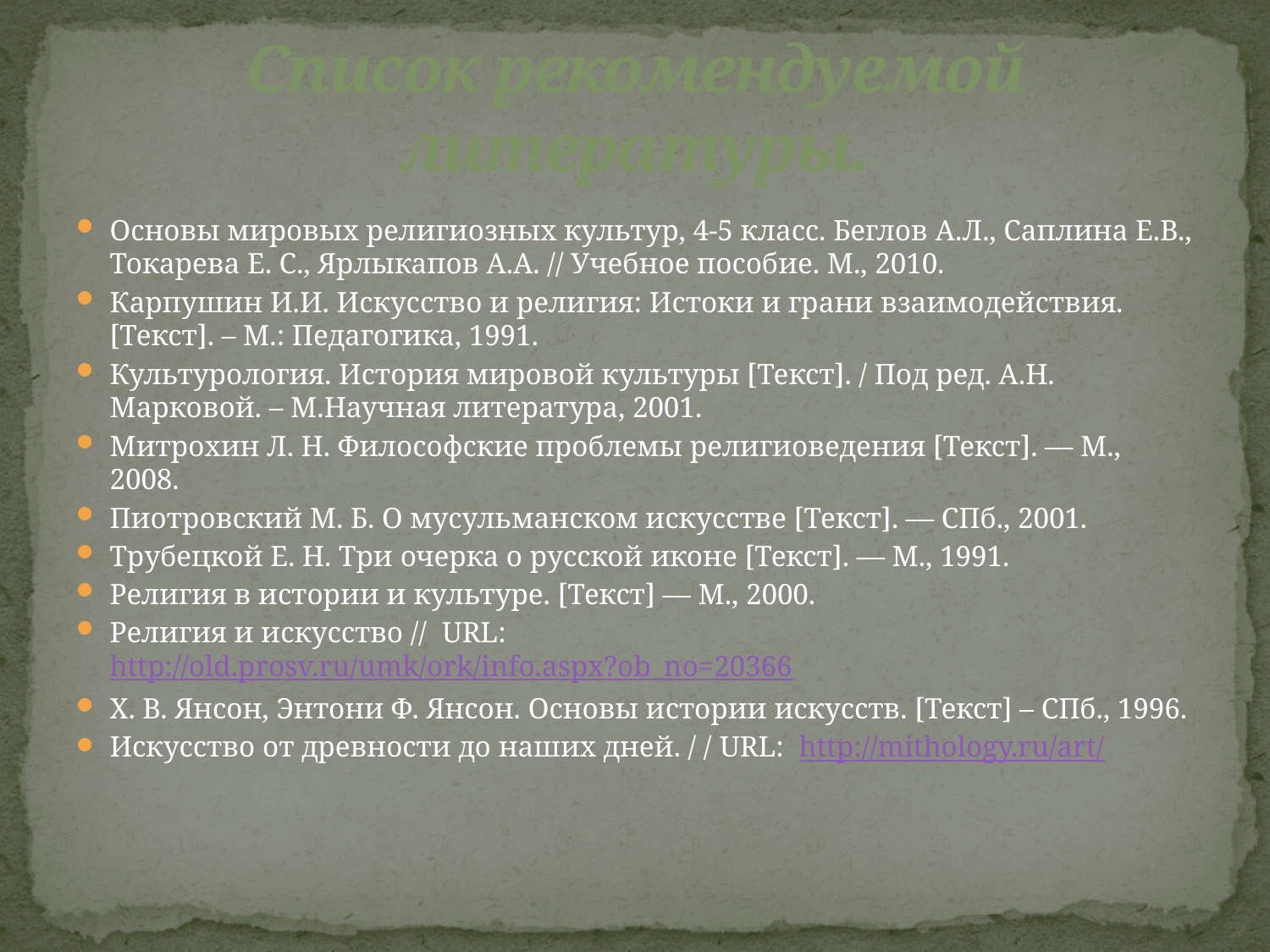

# Список рекомендуемой литературы.
Основы мировых религиозных культур, 4-5 класс. Беглов А.Л., Саплина Е.В., Токарева Е. С., Ярлыкапов А.А. // Учебное пособие. М., 2010.
Карпушин И.И. Искусство и религия: Истоки и грани взаимодействия. [Текст]. – М.: Педагогика, 1991.
Культурология. История мировой культуры [Текст]. / Под ред. А.Н. Марковой. – М.Научная литература, 2001.
Митрохин Л. Н. Философские проблемы религиоведения [Текст]. — М., 2008.
Пиотровский М. Б. О мусульманском искусстве [Текст]. — СПб., 2001.
Трубецкой Е. Н. Три очерка о русской иконе [Текст]. — М., 1991.
Религия в истории и культуре. [Текст] — М., 2000.
Религия и искусство //  URL:  http://old.prosv.ru/umk/ork/info.aspx?ob_no=20366
Х. В. Янсон, Энтони Ф. Янсон. Основы истории искусств. [Текст] – СПб., 1996.
Искусство от древности до наших дней. / / URL:  http://mithology.ru/art/